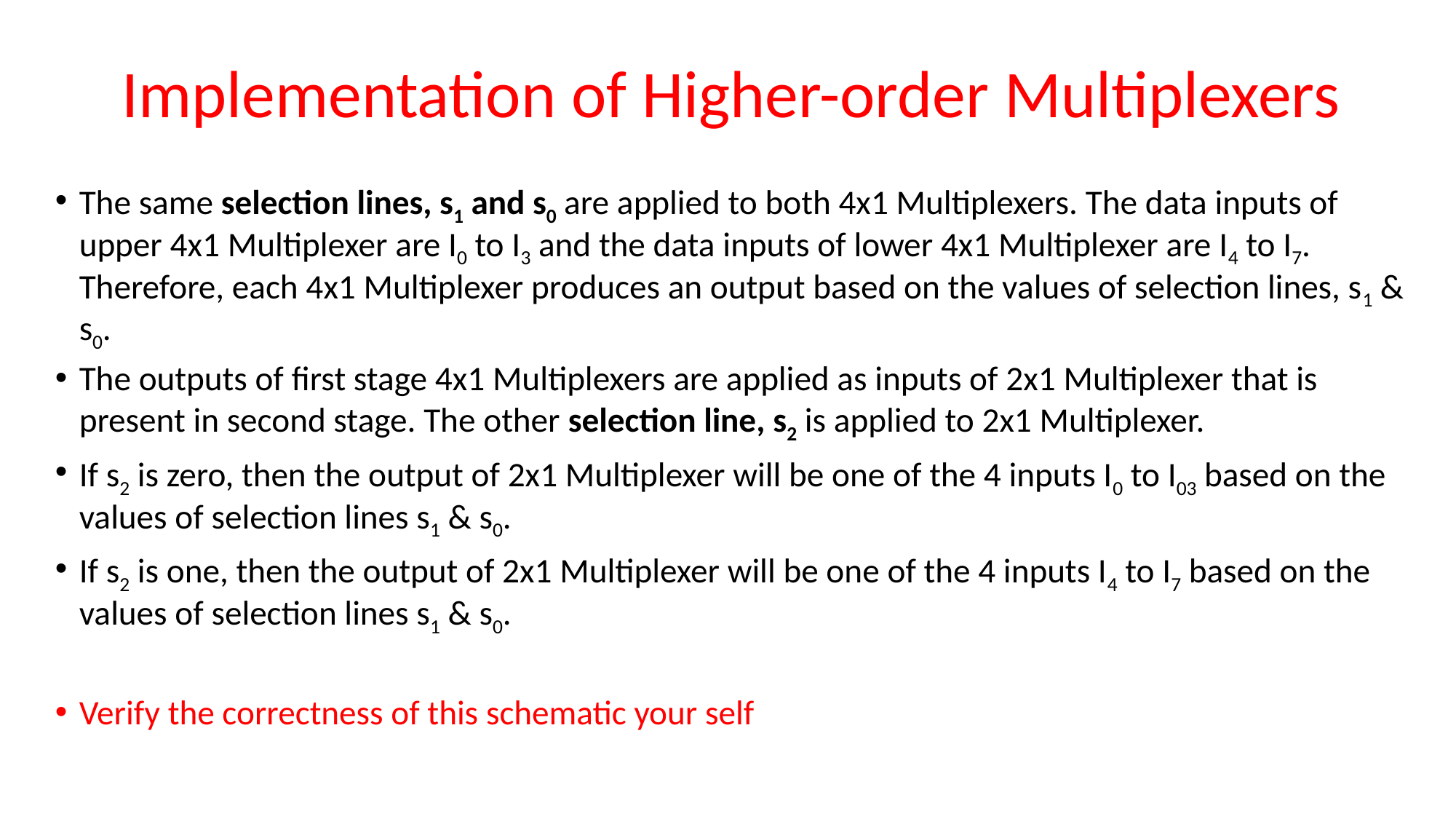

# Implementation of Higher-order Multiplexers
The same selection lines, s1 and s0 are applied to both 4x1 Multiplexers. The data inputs of upper 4x1 Multiplexer are I0 to I3 and the data inputs of lower 4x1 Multiplexer are I4 to I7. Therefore, each 4x1 Multiplexer produces an output based on the values of selection lines, s1 & s0.
The outputs of first stage 4x1 Multiplexers are applied as inputs of 2x1 Multiplexer that is present in second stage. The other selection line, s2 is applied to 2x1 Multiplexer.
If s2 is zero, then the output of 2x1 Multiplexer will be one of the 4 inputs I0 to I03 based on the values of selection lines s1 & s0.
If s2 is one, then the output of 2x1 Multiplexer will be one of the 4 inputs I4 to I7 based on the values of selection lines s1 & s0.

Verify the correctness of this schematic your self